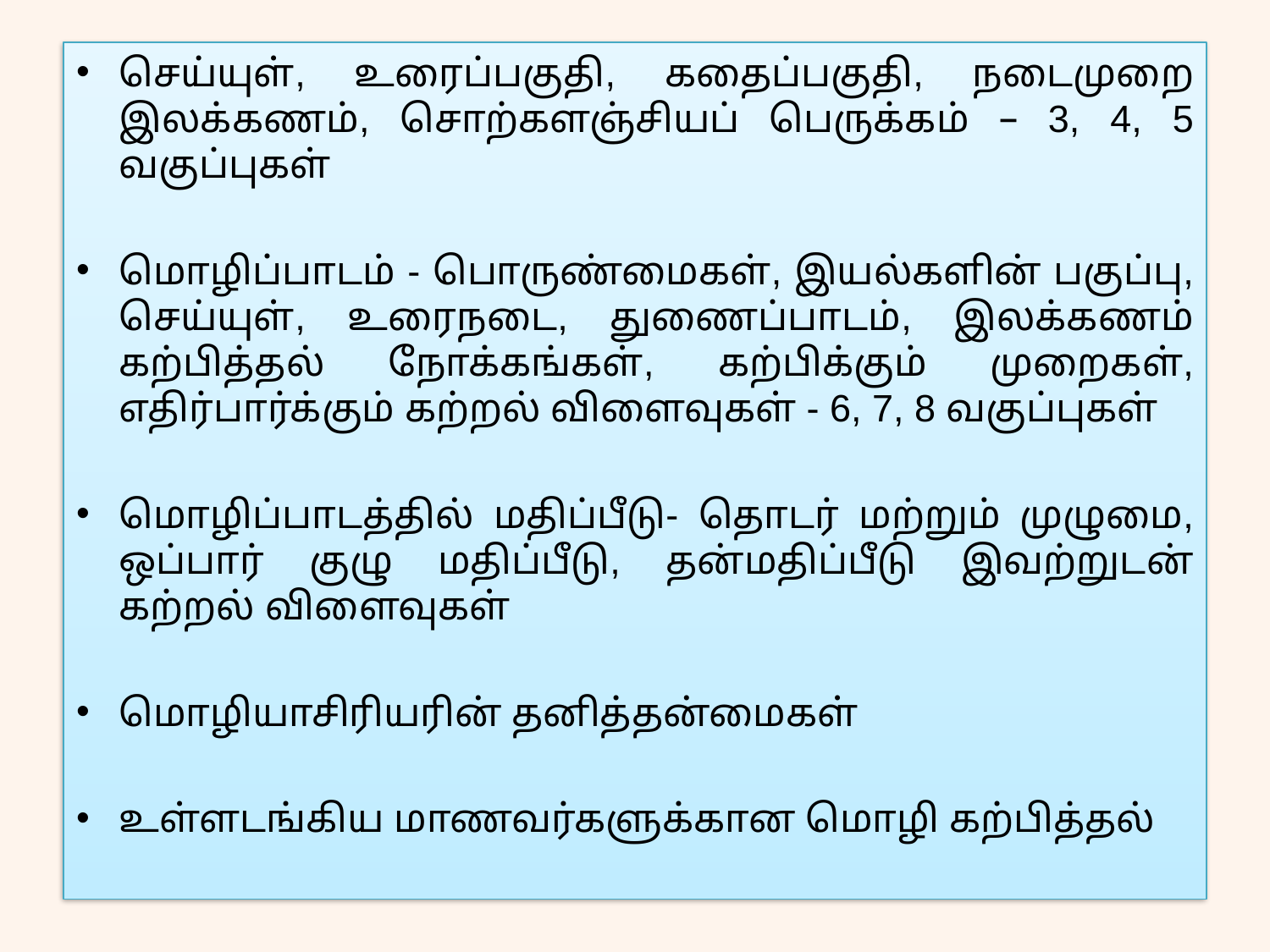

செய்யுள், உரைப்பகுதி, கதைப்பகுதி, நடைமுறை இலக்கணம், சொற்களஞ்சியப் பெருக்கம் – 3, 4, 5 வகுப்புகள்

மொழிப்பாடம் - பொருண்மைகள், இயல்களின் பகுப்பு, செய்யுள், உரைநடை, துணைப்பாடம், இலக்கணம் கற்பித்தல் நோக்கங்கள், கற்பிக்கும் முறைகள், எதிர்பார்க்கும் கற்றல் விளைவுகள் - 6, 7, 8 வகுப்புகள்

மொழிப்பாடத்தில் மதிப்பீடு- தொடர் மற்றும் முழுமை, ஒப்பார் குழு மதிப்பீடு, தன்மதிப்பீடு இவற்றுடன் கற்றல் விளைவுகள்

மொழியாசிரியரின் தனித்தன்மைகள்

உள்ளடங்கிய மாணவர்களுக்கான மொழி கற்பித்தல்